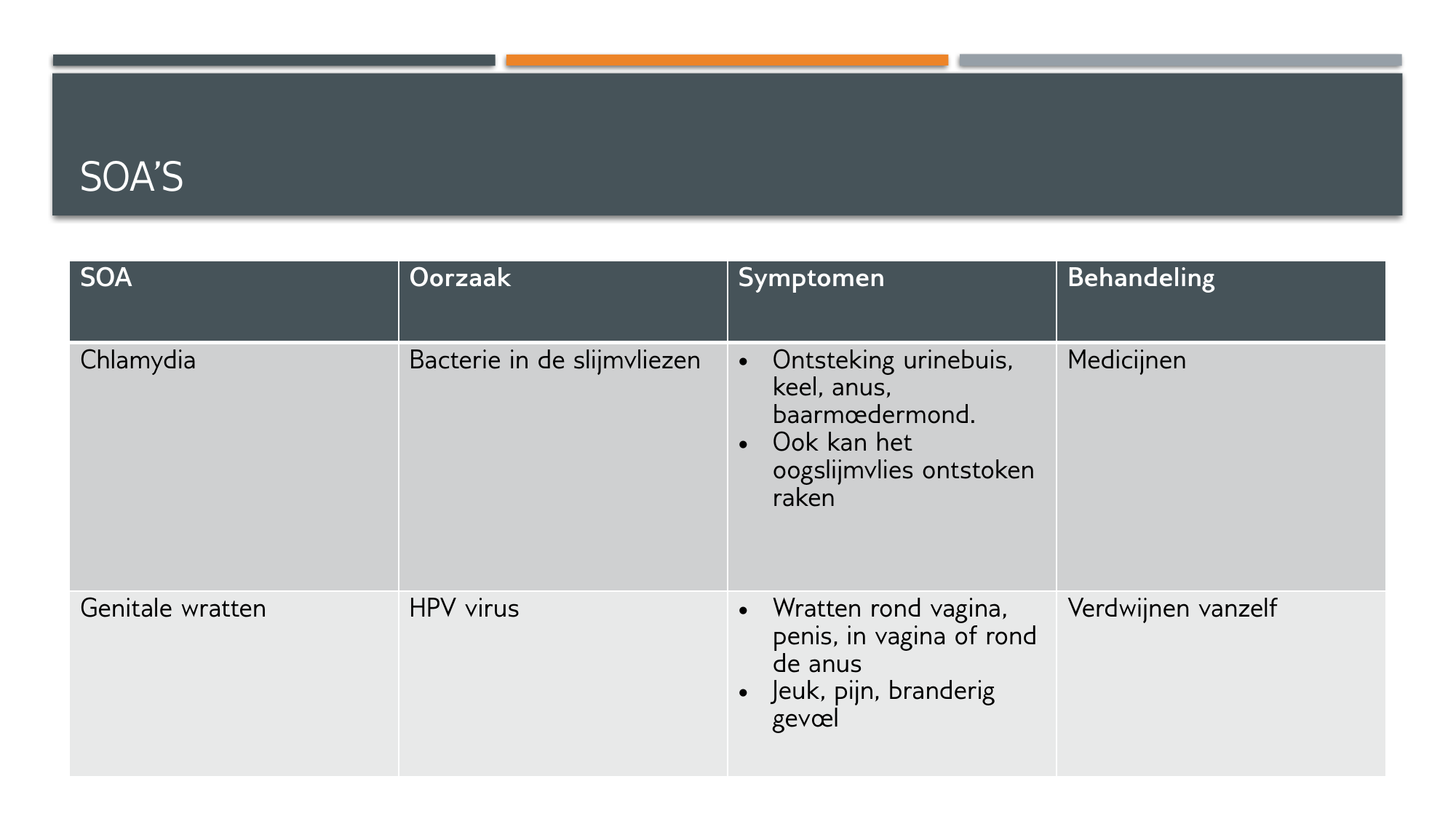

# Soa’s
| SOA | Oorzaak | Symptomen | Behandeling |
| --- | --- | --- | --- |
| Chlamydia | Bacterie in de slijmvliezen | Ontsteking urinebuis, keel, anus, baarmoedermond. Ook kan het oogslijmvlies ontstoken raken | Medicijnen |
| Genitale wratten | HPV virus | Wratten rond vagina, penis, in vagina of rond de anus Jeuk, pijn, branderig gevoel | Verdwijnen vanzelf |